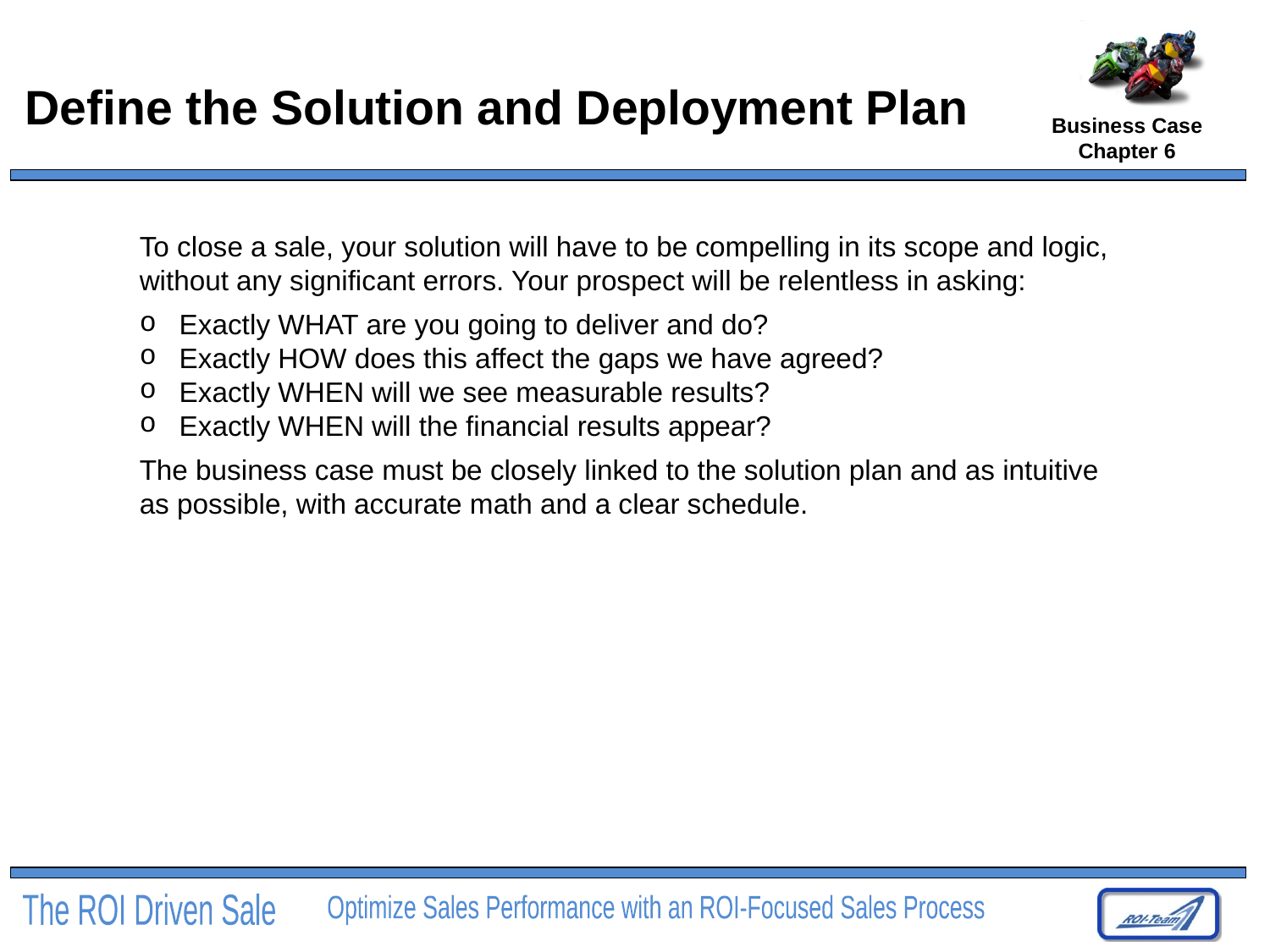

# Define the Solution and Deployment Plan

Business Case
Chapter 6
To close a sale, your solution will have to be compelling in its scope and logic, without any significant errors. Your prospect will be relentless in asking:
Exactly WHAT are you going to deliver and do?
Exactly HOW does this affect the gaps we have agreed?
Exactly WHEN will we see measurable results?
Exactly WHEN will the financial results appear?
The business case must be closely linked to the solution plan and as intuitive as possible, with accurate math and a clear schedule.